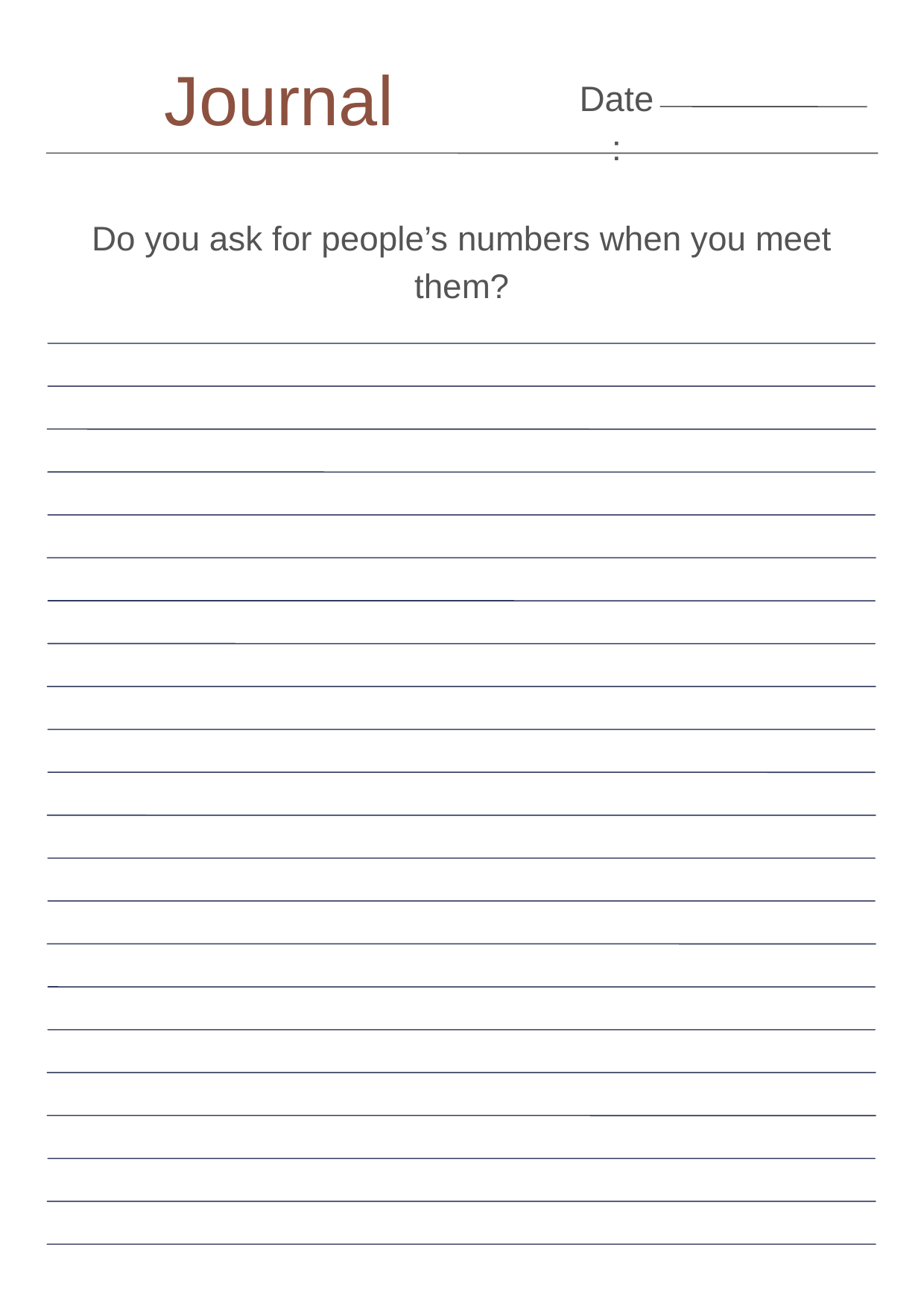

Journal
Date:

Do you ask for people’s numbers when you meet them?